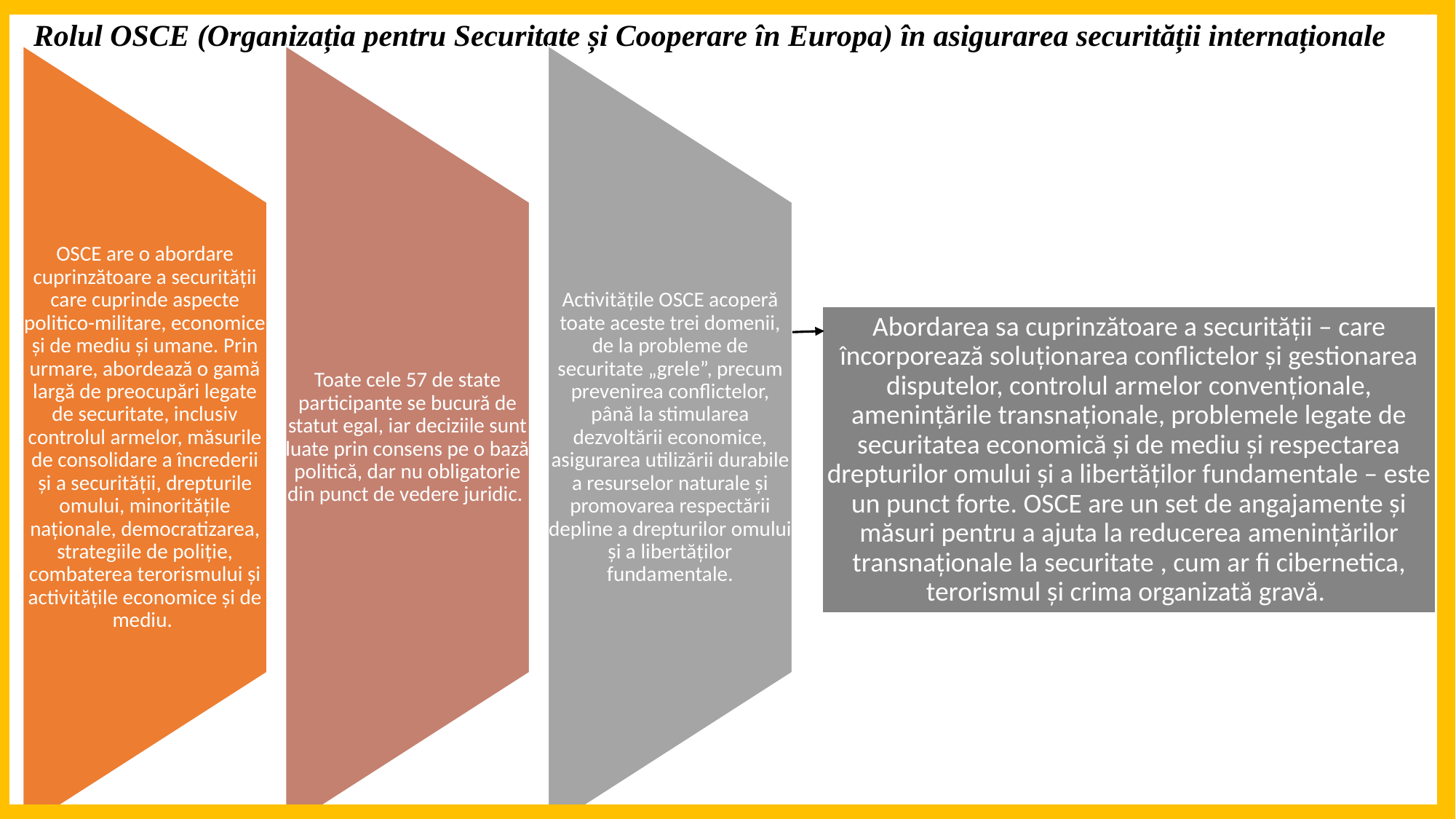

Rolul OSCE (Organizația pentru Securitate și Cooperare în Europa) în asigurarea securității internaționale
OSCE are o abordare cuprinzătoare a securității care cuprinde aspecte politico-militare, economice și de mediu și umane. Prin urmare, abordează o gamă largă de preocupări legate de securitate, inclusiv controlul armelor, măsurile de consolidare a încrederii și a securității, drepturile omului, minoritățile naționale, democratizarea, strategiile de poliție, combaterea terorismului și activitățile economice și de mediu.
Toate cele 57 de state participante se bucură de statut egal, iar deciziile sunt luate prin consens pe o bază politică, dar nu obligatorie din punct de vedere juridic.
Activitățile OSCE acoperă toate aceste trei domenii, de la probleme de securitate „grele”, precum prevenirea conflictelor, până la stimularea dezvoltării economice, asigurarea utilizării durabile a resurselor naturale și promovarea respectării depline a drepturilor omului și a libertăților fundamentale.
Abordarea sa cuprinzătoare a securității – care încorporează soluționarea conflictelor și gestionarea disputelor, controlul armelor convenționale, amenințările transnaționale, problemele legate de securitatea economică și de mediu și respectarea drepturilor omului și a libertăților fundamentale – este un punct forte. OSCE are un set de angajamente și măsuri pentru a ajuta la reducerea amenințărilor transnaționale la securitate , cum ar fi cibernetica, terorismul și crima organizată gravă.